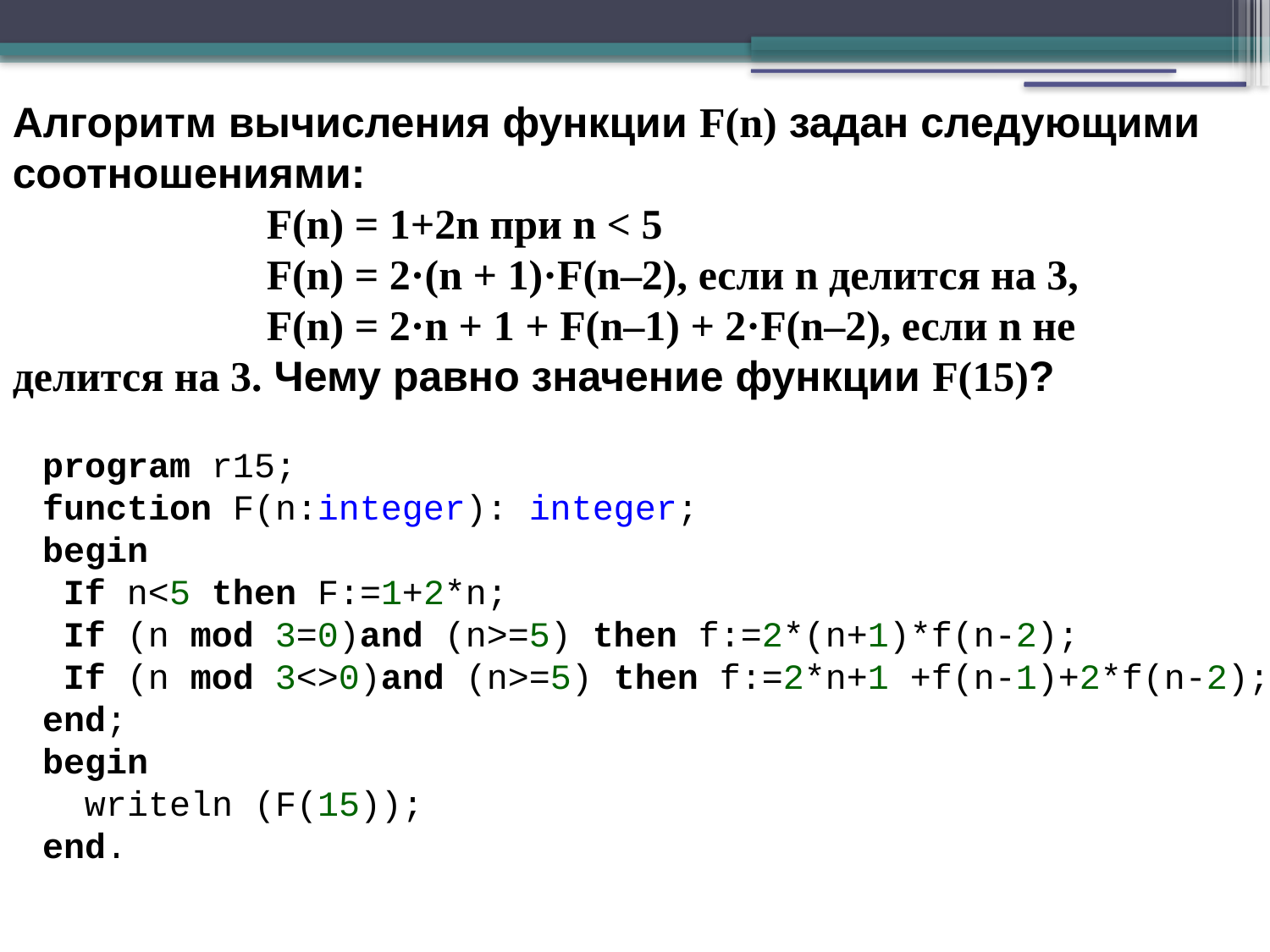

Алгоритм вычисления функции F(n) задан следующими соотношениями:
		F(n) = 1+2n при n < 5
		F(n) = 2·(n + 1)·F(n–2), если n делится на 3,
		F(n) = 2·n + 1 + F(n–1) + 2·F(n–2), если n не делится на 3. Чему равно значение функции F(15)?

program r15;
function F(n:integer): integer;
begin
 If n<5 then F:=1+2*n;
 If (n mod 3=0)and (n>=5) then f:=2*(n+1)*f(n-2);
 If (n mod 3<>0)and (n>=5) then f:=2*n+1 +f(n-1)+2*f(n-2);
end;
begin
  writeln (F(15));
end.